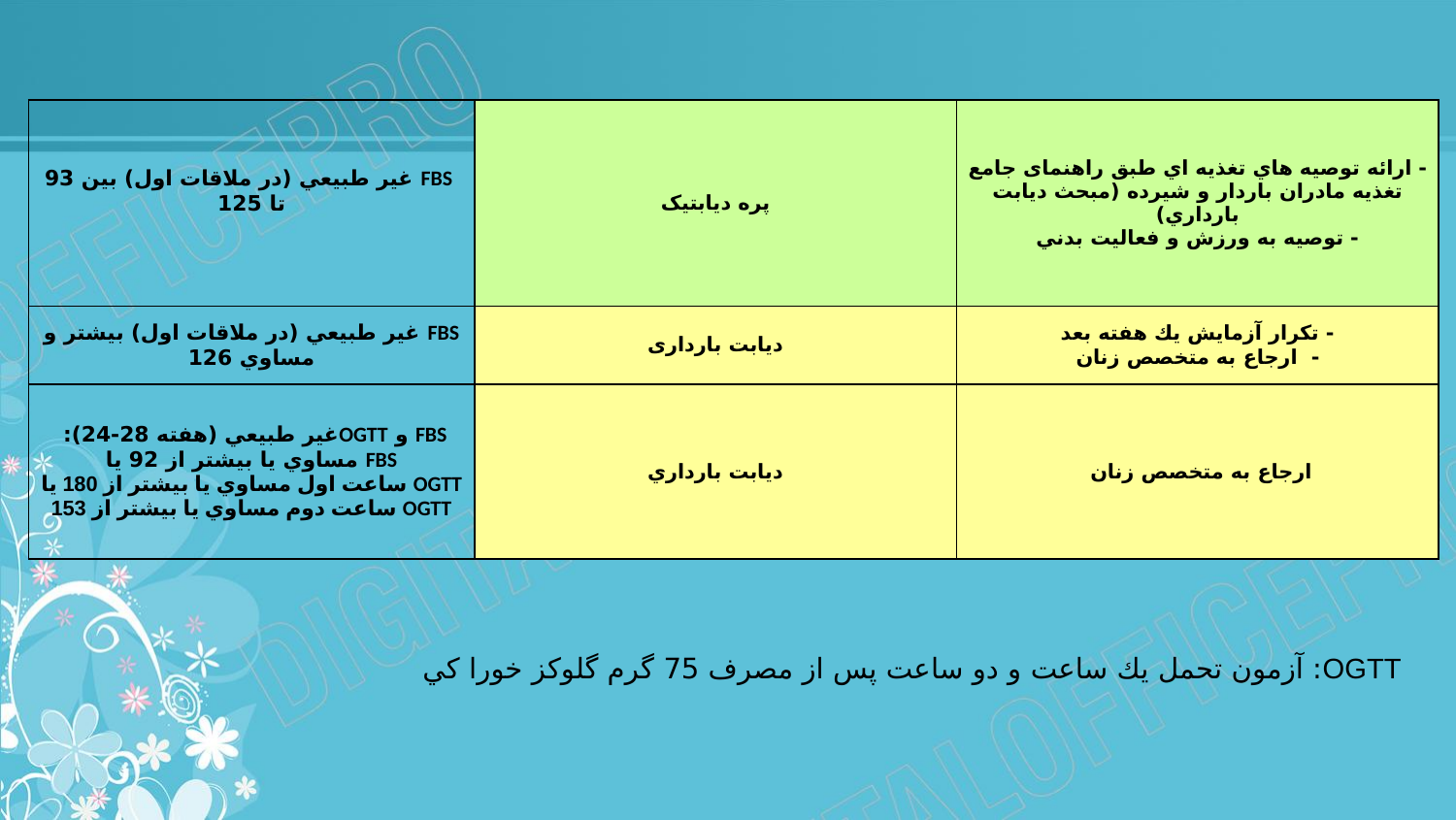

| FBS غير طبيعي (در ملاقات اول) بين 93 تا 125 | پره ديابتیک | - ارائه توصيه هاي تغذيه اي طبق راهنمای جامع تغذیه مادران باردار و شیرده (مبحث ديابت بارداري) - توصيه به ورزش و فعاليت بدني |
| --- | --- | --- |
| FBS غير طبيعي (در ملاقات اول) بيشتر و مساوي 126 | ديابت بارداری | - تكرار آزمايش يك هفته بعد - ارجاع به متخصص زنان |
| FBS و OGTTغير طبيعي (هفته 28-24): FBS مساوي يا بيشتر از 92 يا OGTT ساعت اول مساوي يا بيشتر از 180 يا OGTT ساعت دوم مساوي يا بيشتر از 153 | ديابت بارداري | ارجاع به متخصص زنان |
# OGTT: آزمون تحمل يك ساعت و دو ساعت پس از مصرف 75 گرم گلوكز خورا كي